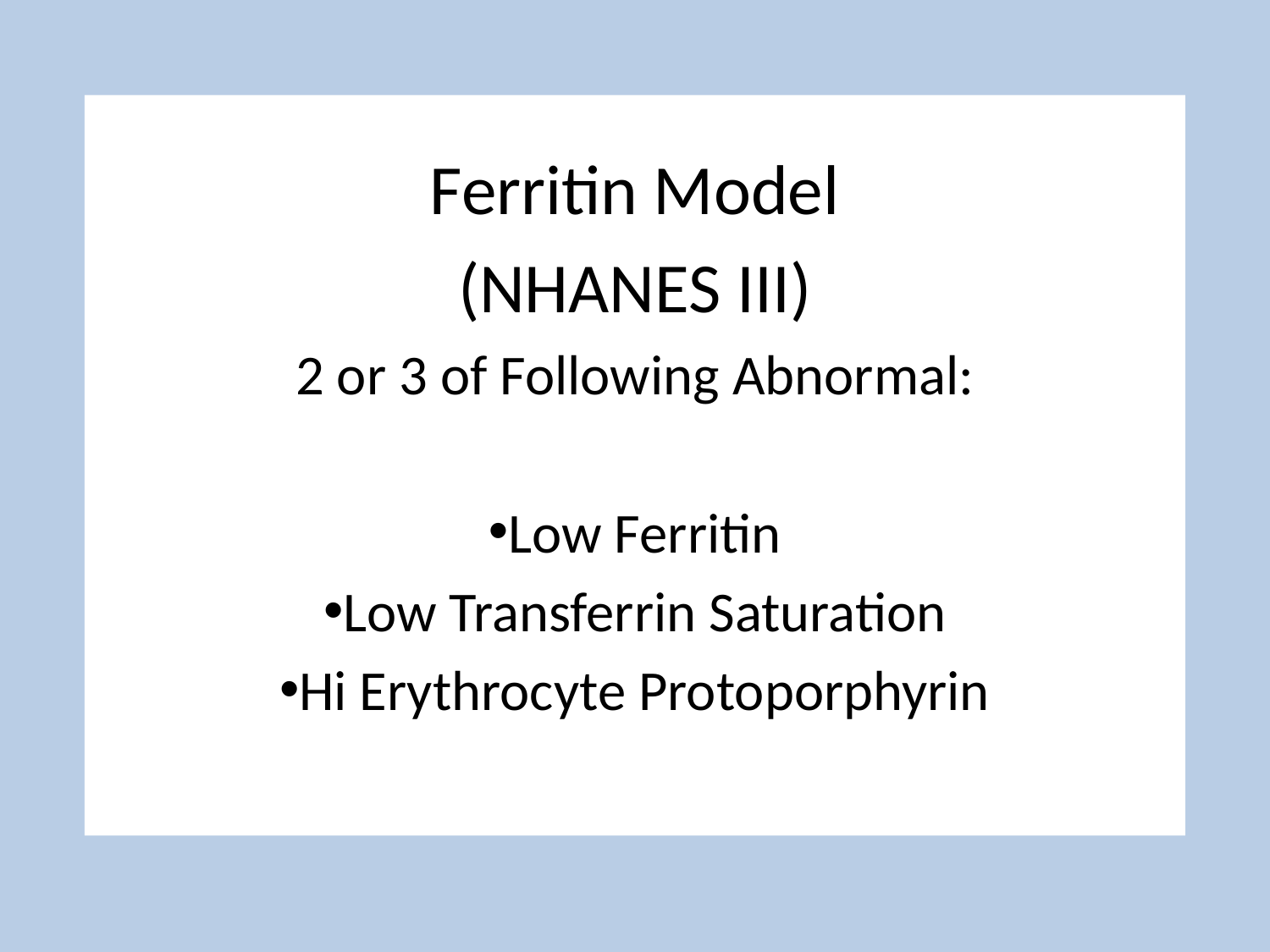

Ferritin Model
(NHANES III)
2 or 3 of Following Abnormal:

Low Ferritin
Low Transferrin Saturation
Hi Erythrocyte Protoporphyrin
#